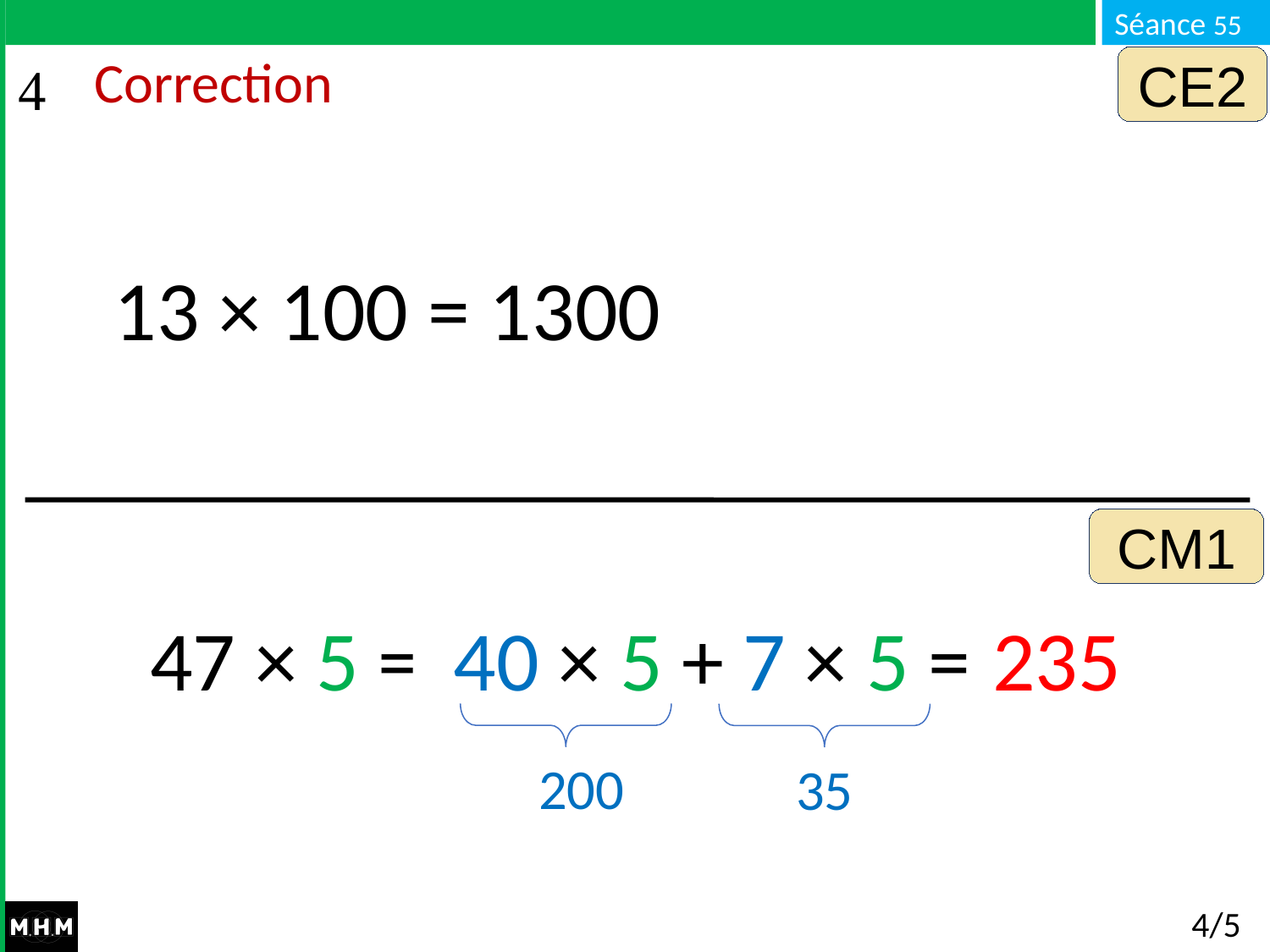

CE2
# Correction
13 × 100 = 1300

CM1
47 × 5 = …
40 × 5 + 7 × 5 = …
235

200

35
4/5